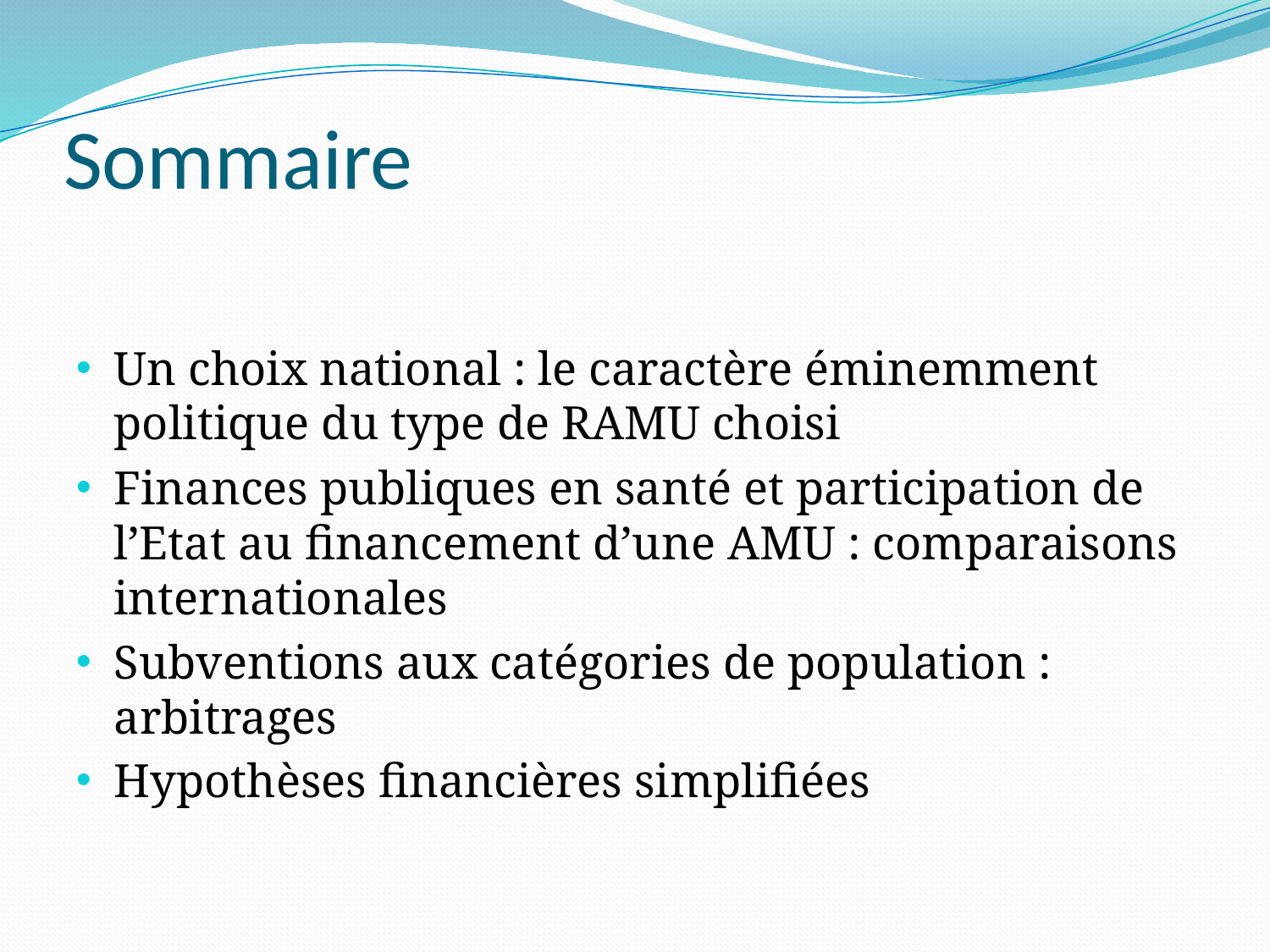

# Sommaire

Un choix national : le caractère éminemment politique du type de RAMU choisi
Finances publiques en santé et participation de l’Etat au financement d’une AMU : comparaisons internationales
Subventions aux catégories de population : arbitrages
Hypothèses financières simplifiées